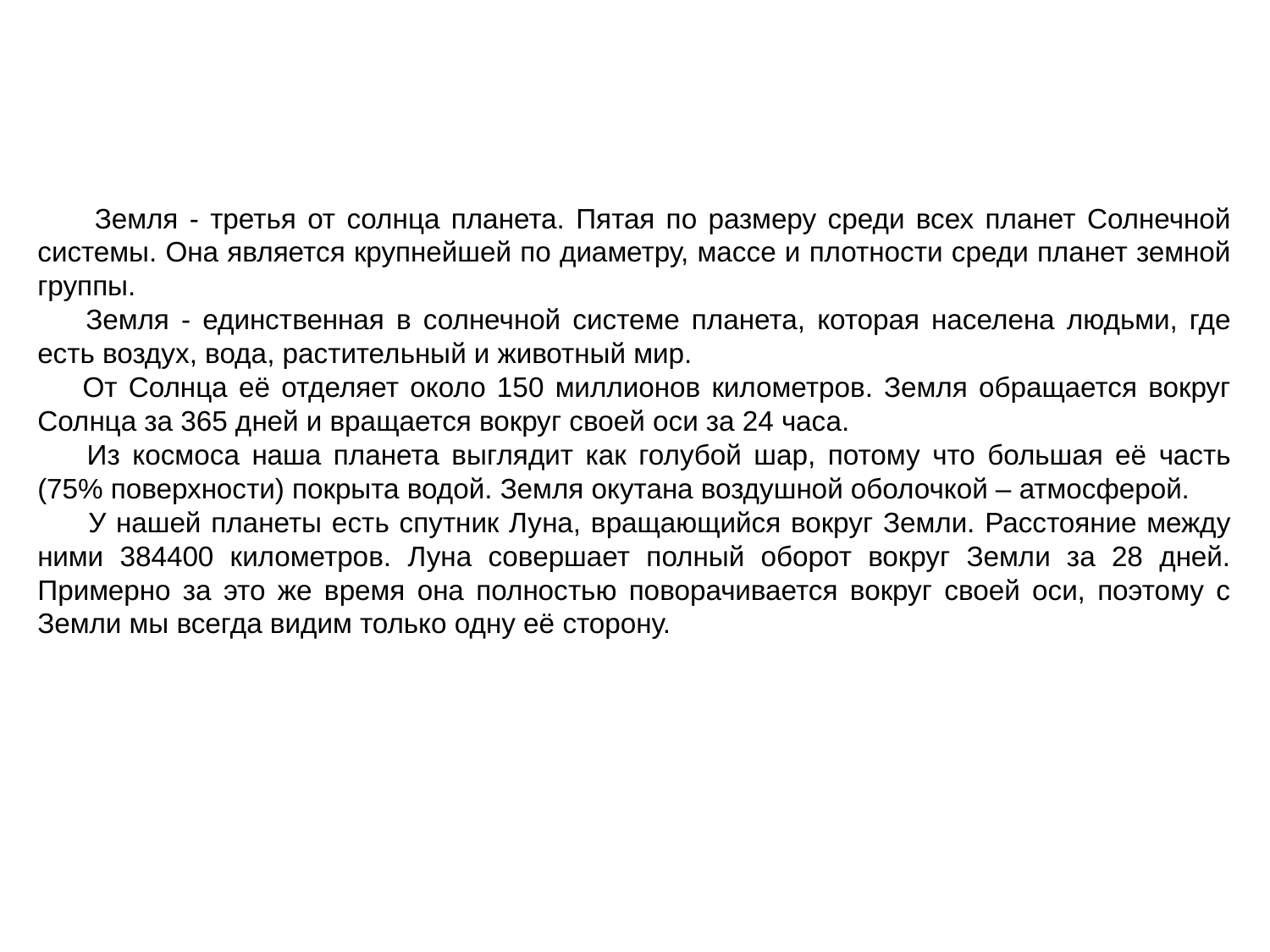

Земля - третья от солнца планета. Пятая по размеру среди всех планет Солнечной системы. Она является крупнейшей по диаметру, массе и плотности среди планет земной группы.
    Земля - единственная в солнечной системе планета, которая населена людьми, где есть воздух, вода, растительный и животный мир.
    От Солнца её отделяет около 150 миллионов километров. Земля обращается вокруг Солнца за 365 дней и вращается вокруг своей оси за 24 часа.
    Из космоса наша планета выглядит как голубой шар, потому что большая её часть (75% поверхности) покрыта водой. Земля окутана воздушной оболочкой – атмосферой.
     У нашей планеты есть спутник Луна, вращающийся вокруг Земли. Расстояние между ними 384400 километров. Луна совершает полный оборот вокруг Земли за 28 дней. Примерно за это же время она полностью поворачивается вокруг своей оси, поэтому с Земли мы всегда видим только одну её сторону.